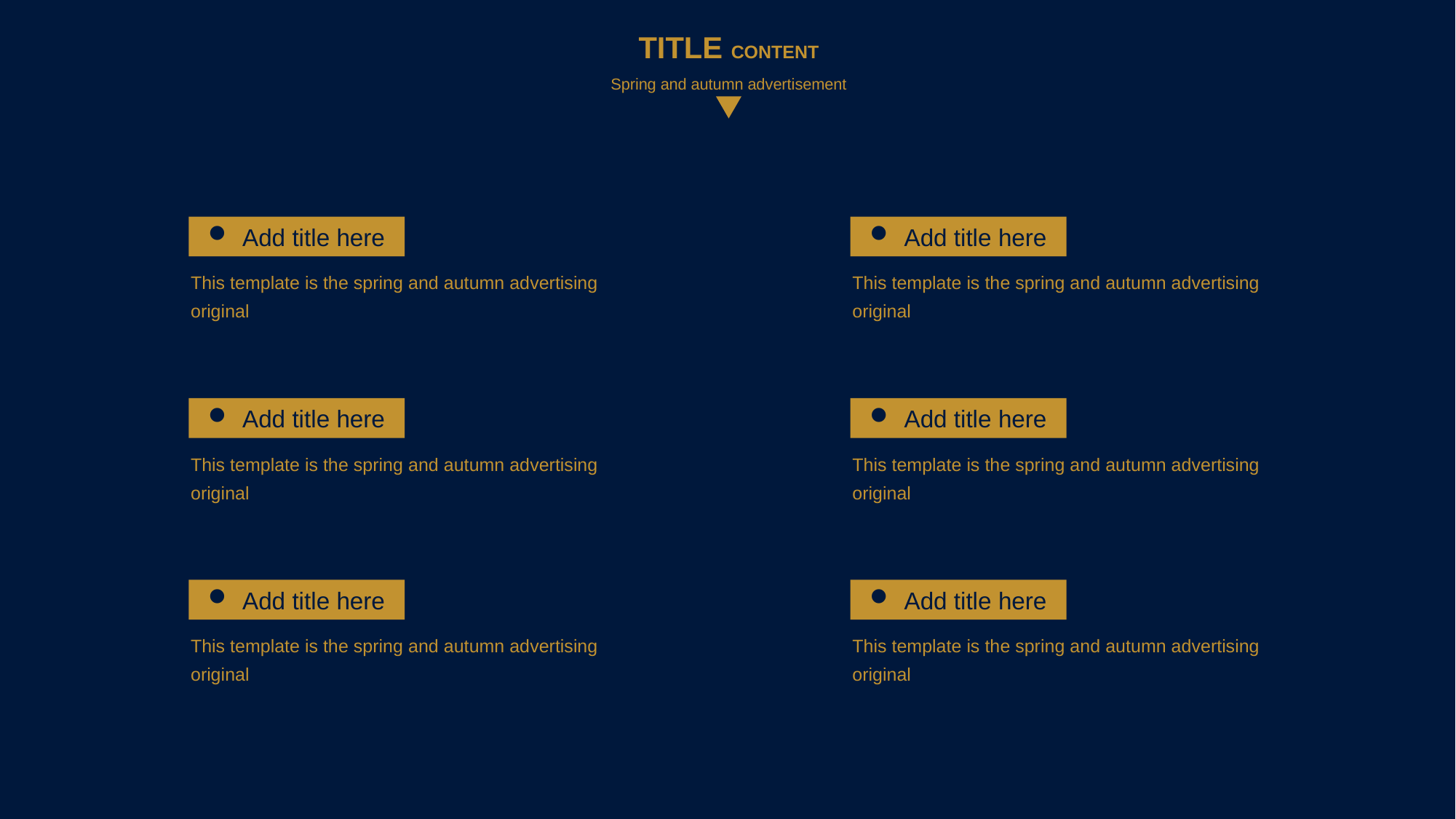

TITLE CONTENT
Spring and autumn advertisement

Add title here
Add title here
This template is the spring and autumn advertising original
This template is the spring and autumn advertising original
Add title here
Add title here
This template is the spring and autumn advertising original
This template is the spring and autumn advertising original
Add title here
Add title here
This template is the spring and autumn advertising original
This template is the spring and autumn advertising original